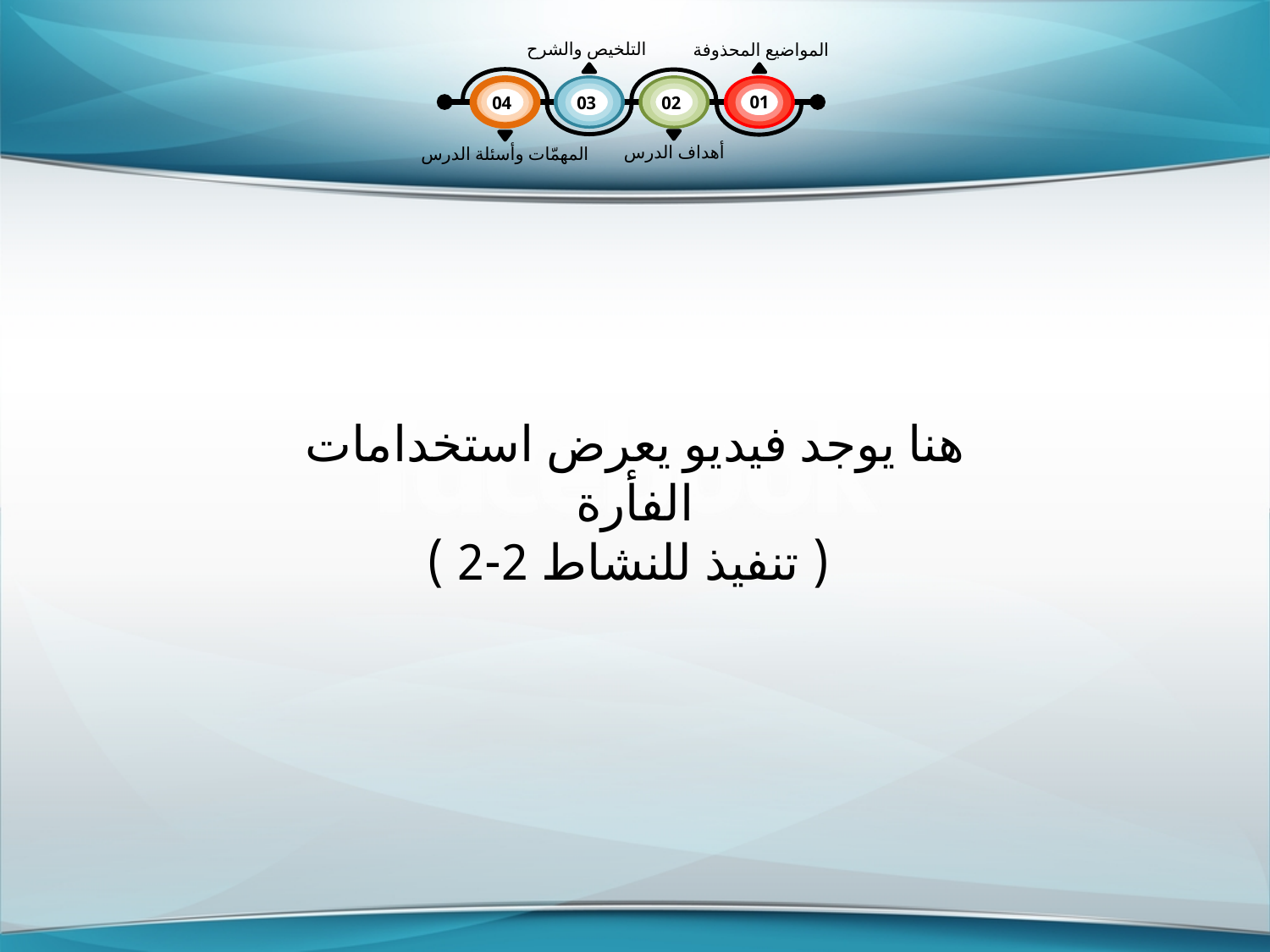

التلخيص والشرح
المواضيع المحذوفة

01

04
02
03

أهداف الدرس
المهمّات وأسئلة الدرس
هنا يوجد فيديو يعرض استخدامات الفأرة
 ( تنفيذ للنشاط 2-2 )